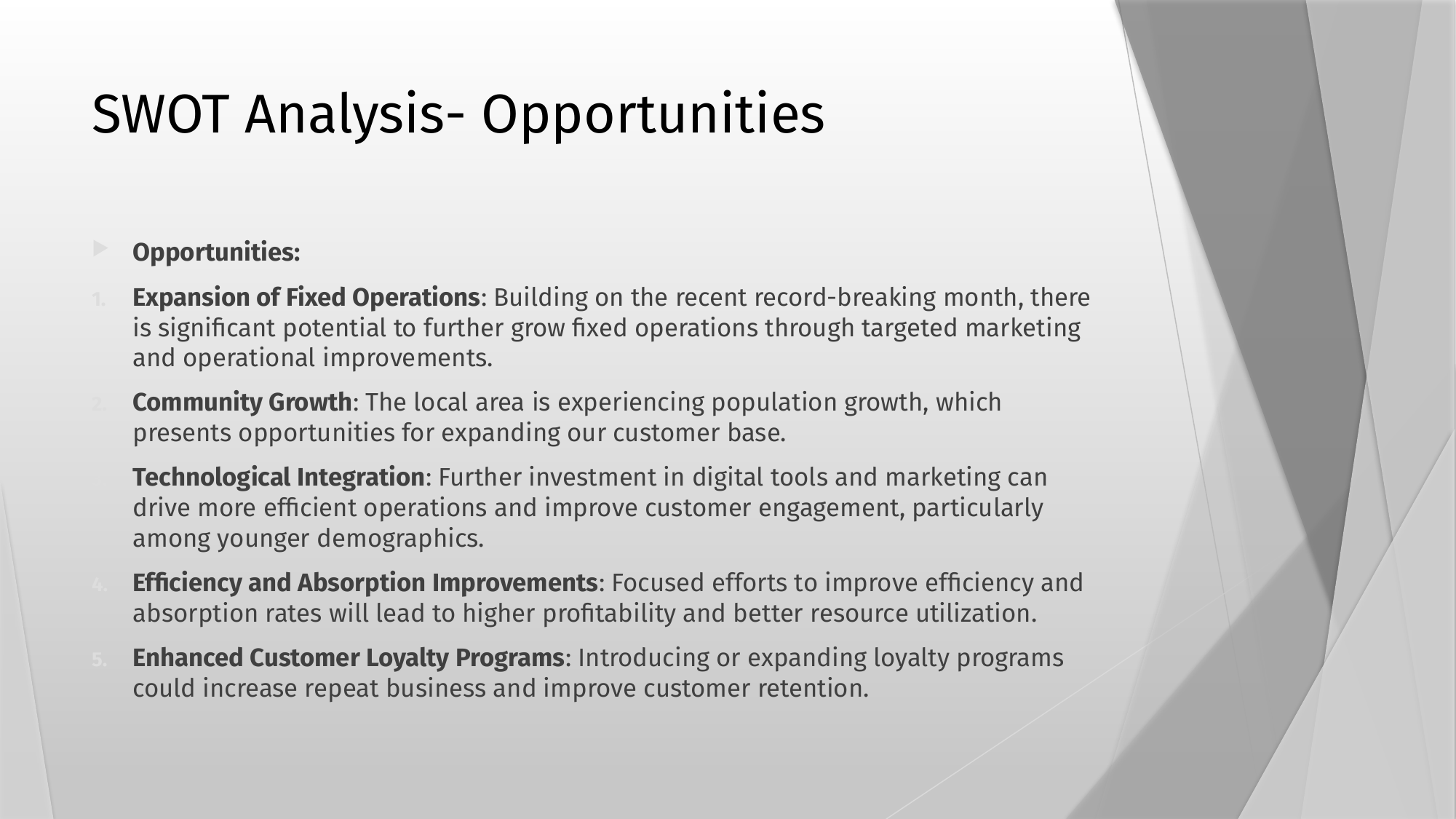

# SWOT Analysis- Opportunities
Opportunities:
Expansion of Fixed Operations: Building on the recent record-breaking month, there is significant potential to further grow fixed operations through targeted marketing and operational improvements.
Community Growth: The local area is experiencing population growth, which presents opportunities for expanding our customer base.
Technological Integration: Further investment in digital tools and marketing can drive more efficient operations and improve customer engagement, particularly among younger demographics.
Efficiency and Absorption Improvements: Focused efforts to improve efficiency and absorption rates will lead to higher profitability and better resource utilization.
Enhanced Customer Loyalty Programs: Introducing or expanding loyalty programs could increase repeat business and improve customer retention.